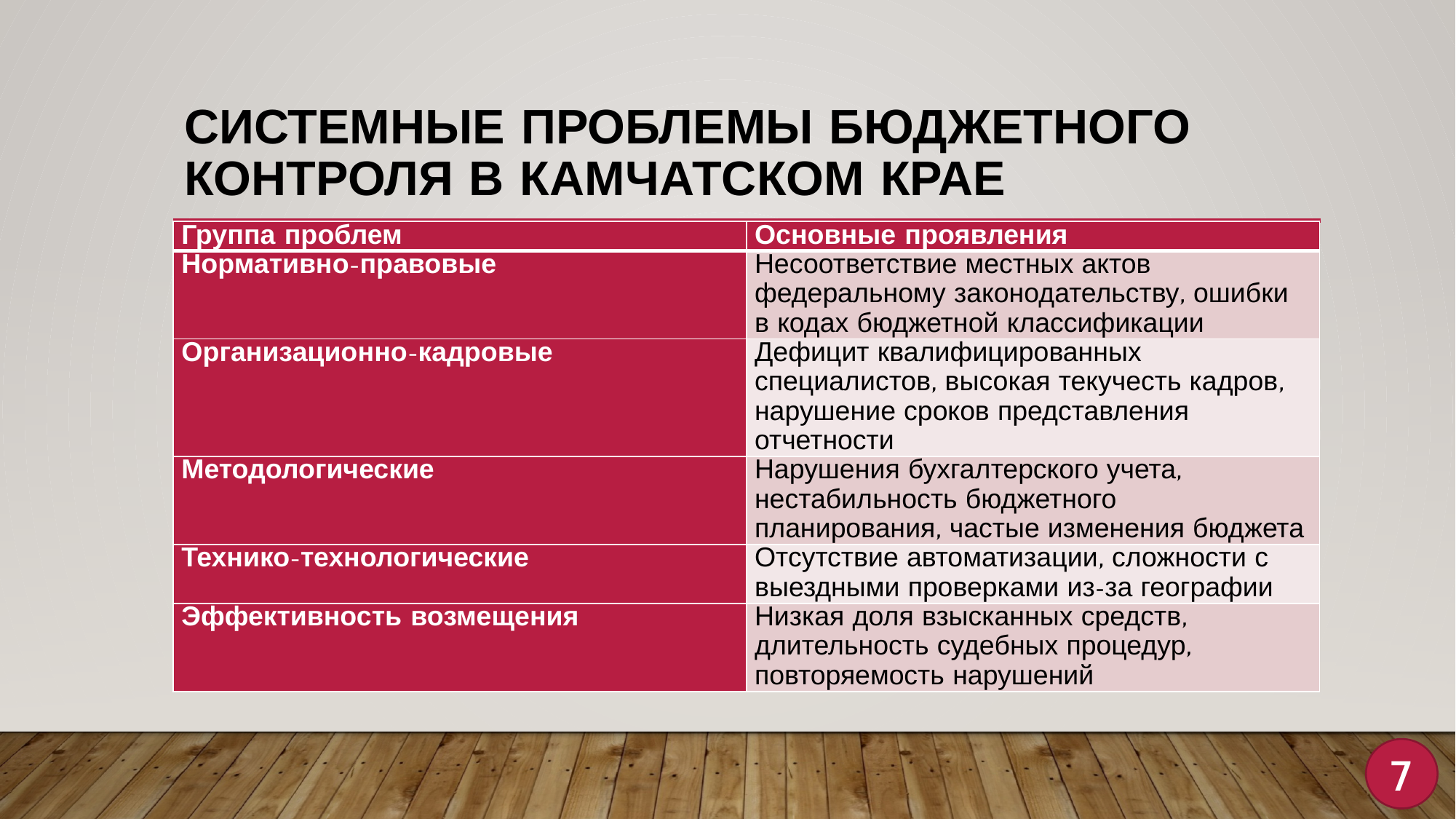

# Системные проблемы бюджетного контроля в Камчатском крае
| Группа проблем | Основные проявления |
| --- | --- |
| Нормативно-правовые | Несоответствие местных актов федеральному законодательству, ошибки в кодах бюджетной классификации |
| Организационно-кадровые | Дефицит квалифицированных специалистов, высокая текучесть кадров, нарушение сроков представления отчетности |
| Методологические | Нарушения бухгалтерского учета, нестабильность бюджетного планирования, частые изменения бюджета |
| Технико-технологические | Отсутствие автоматизации, сложности с выездными проверками из-за географии |
| Эффективность возмещения | Низкая доля взысканных средств, длительность судебных процедур, повторяемость нарушений |
7